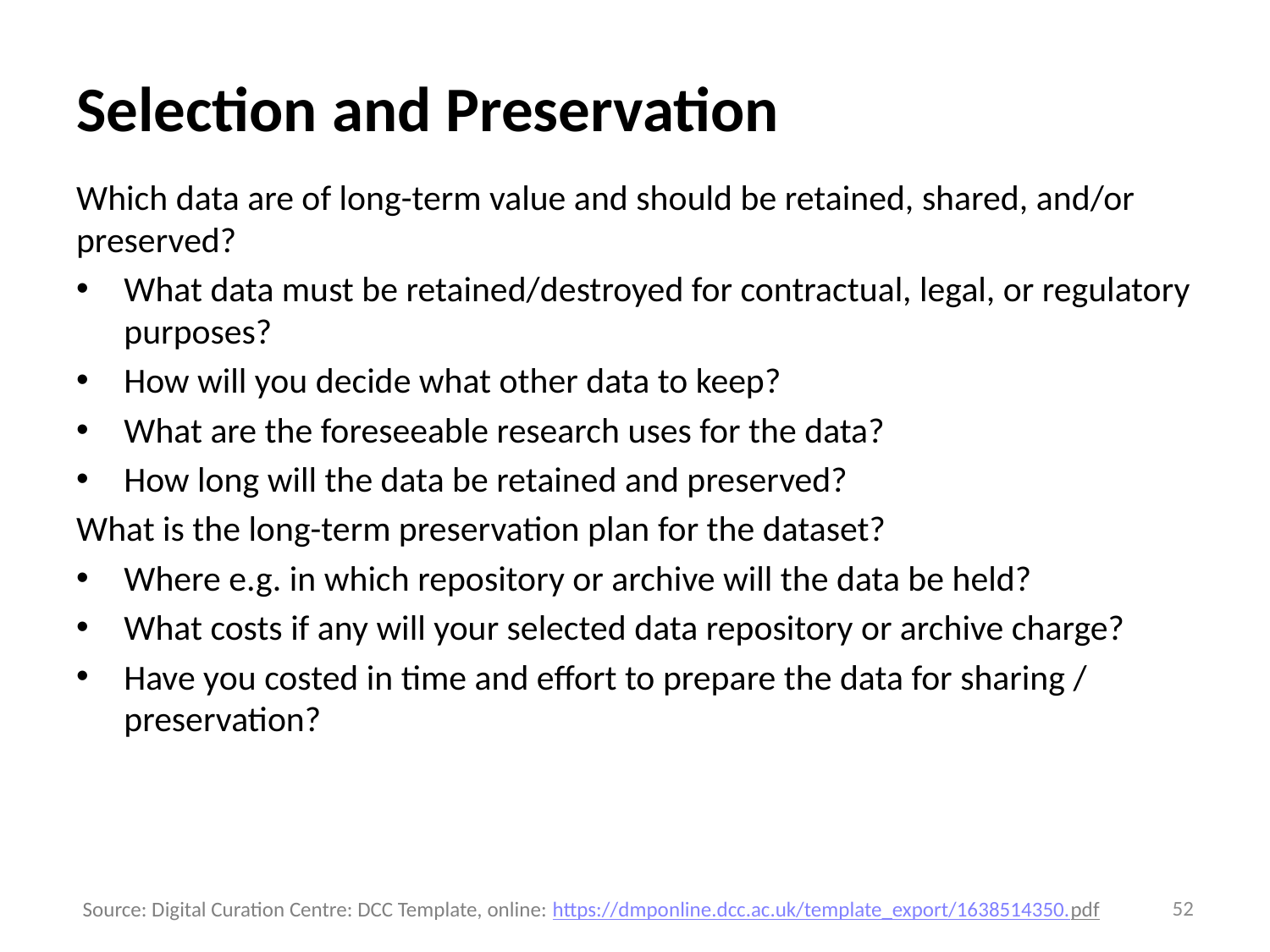

# Selection and Preservation
Which data are of long-term value and should be retained, shared, and/or preserved?
What data must be retained/destroyed for contractual, legal, or regulatory purposes?
How will you decide what other data to keep?
What are the foreseeable research uses for the data?
How long will the data be retained and preserved?
What is the long-term preservation plan for the dataset?
Where e.g. in which repository or archive will the data be held?
What costs if any will your selected data repository or archive charge?
Have you costed in time and effort to prepare the data for sharing / preservation?
52
Source: Digital Curation Centre: DCC Template, online: https://dmponline.dcc.ac.uk/template_export/1638514350.pdf